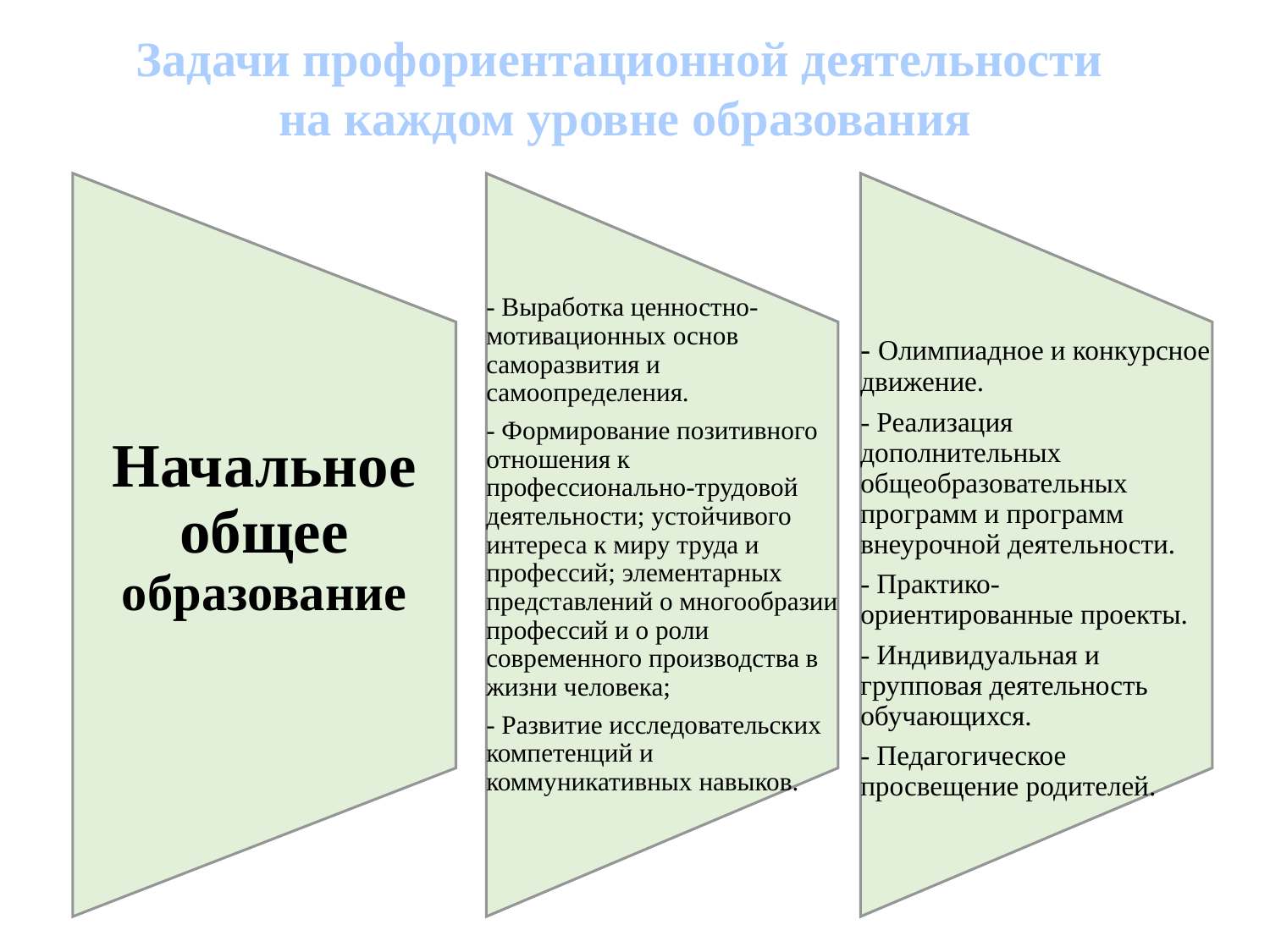

Задачи профориентационной деятельности
на каждом уровне образования
                      Начальное общее образование

- Выработка ценностно-мотивационных основ саморазвития и самоопределения.
- Формирование позитивного отношения к профессионально-трудовой деятельности; устойчивого интереса к миру труда и профессий; элементарных представлений о многообразии профессий и о роли современного производства в жизни человека;
- Развитие исследовательских компетенций и коммуникативных навыков.

- Олимпиадное и конкурсное движение.
- Реализация дополнительных общеобразовательных программ и программ внеурочной деятельности.
- Практико-ориентированные проекты.
- Индивидуальная и групповая деятельность обучающихся.
- Педагогическое просвещение родителей.